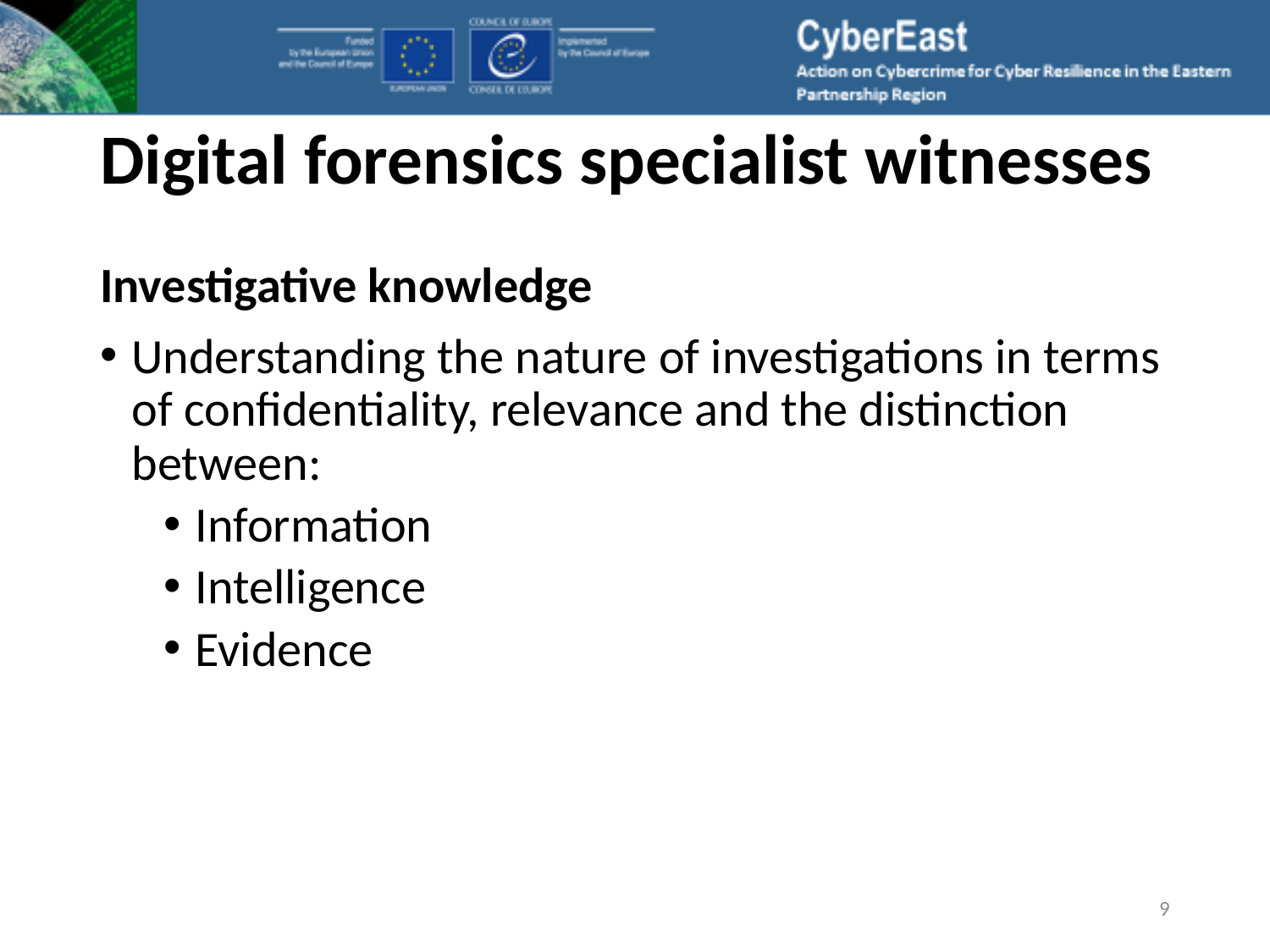

# Digital forensics specialist witnesses
Investigative knowledge
Understanding the nature of investigations in terms of confidentiality, relevance and the distinction between:
Information
Intelligence
Evidence

9